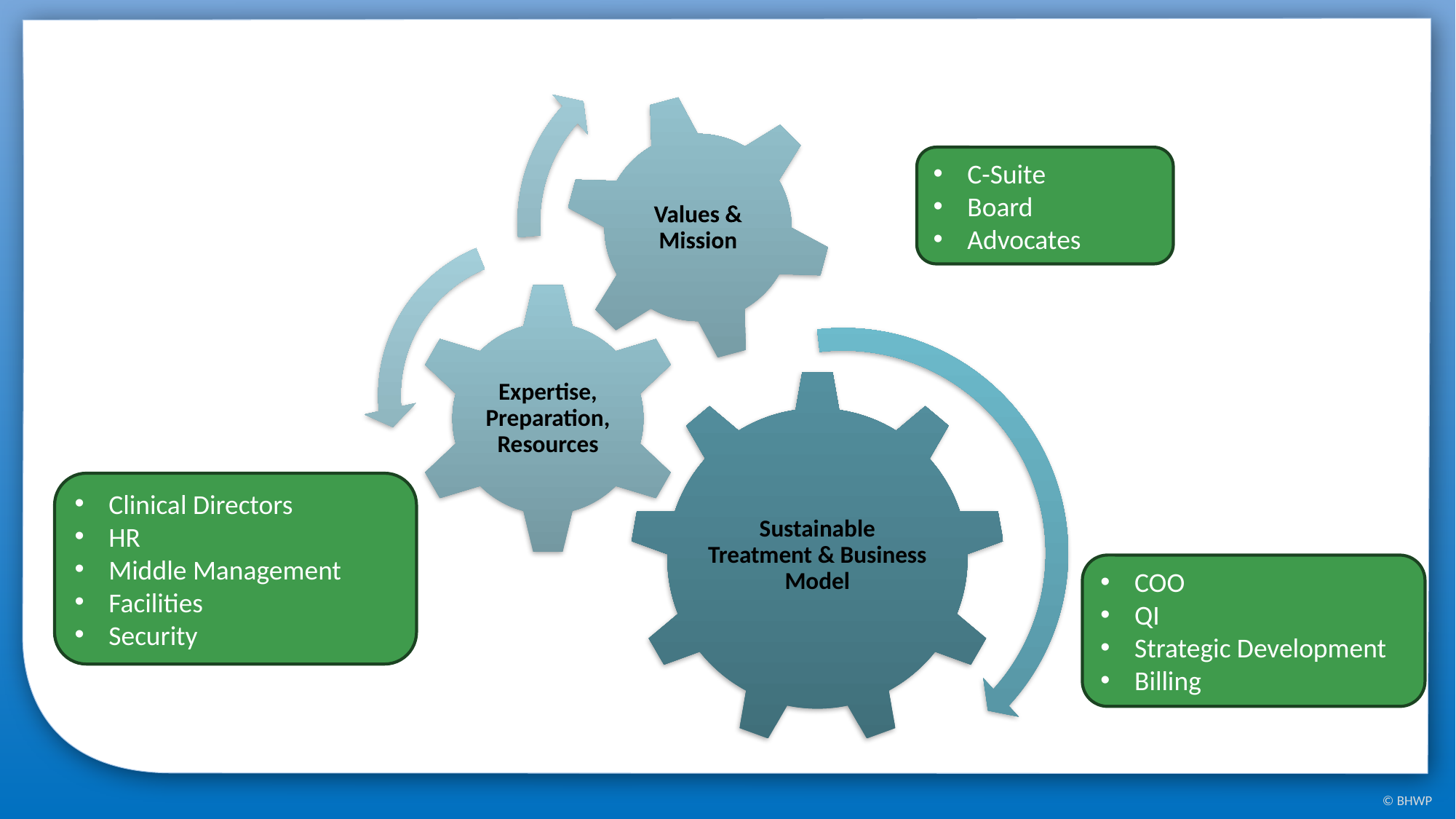

Sustainable Treatment & Business Model
Expertise, Preparation, Resources
Values & Mission
C-Suite
Board
Advocates
Clinical Directors
HR
Middle Management
Facilities
Security
COO
QI
Strategic Development
Billing